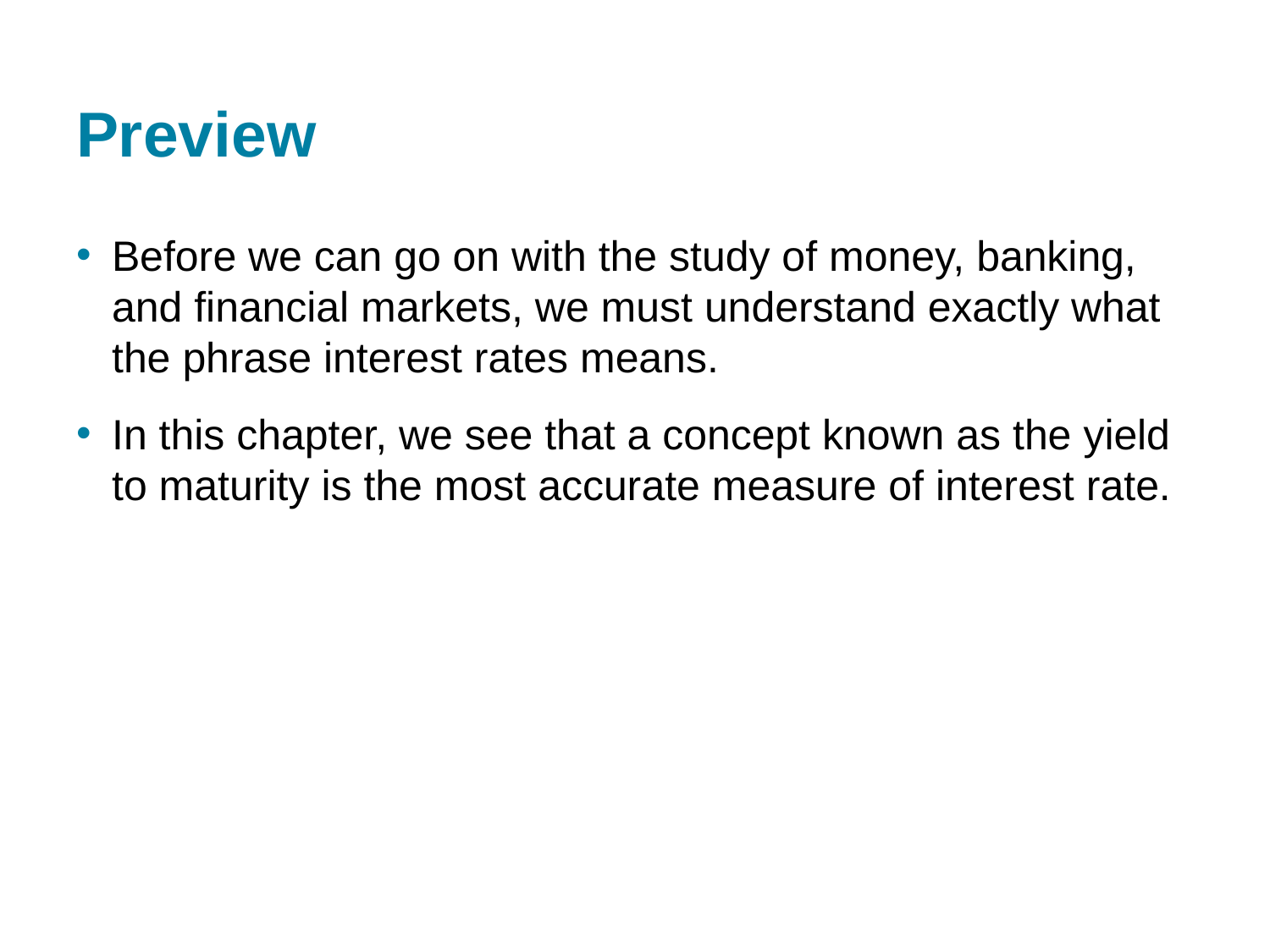

# Preview
Before we can go on with the study of money, banking, and financial markets, we must understand exactly what the phrase interest rates means.
In this chapter, we see that a concept known as the yield to maturity is the most accurate measure of interest rate.